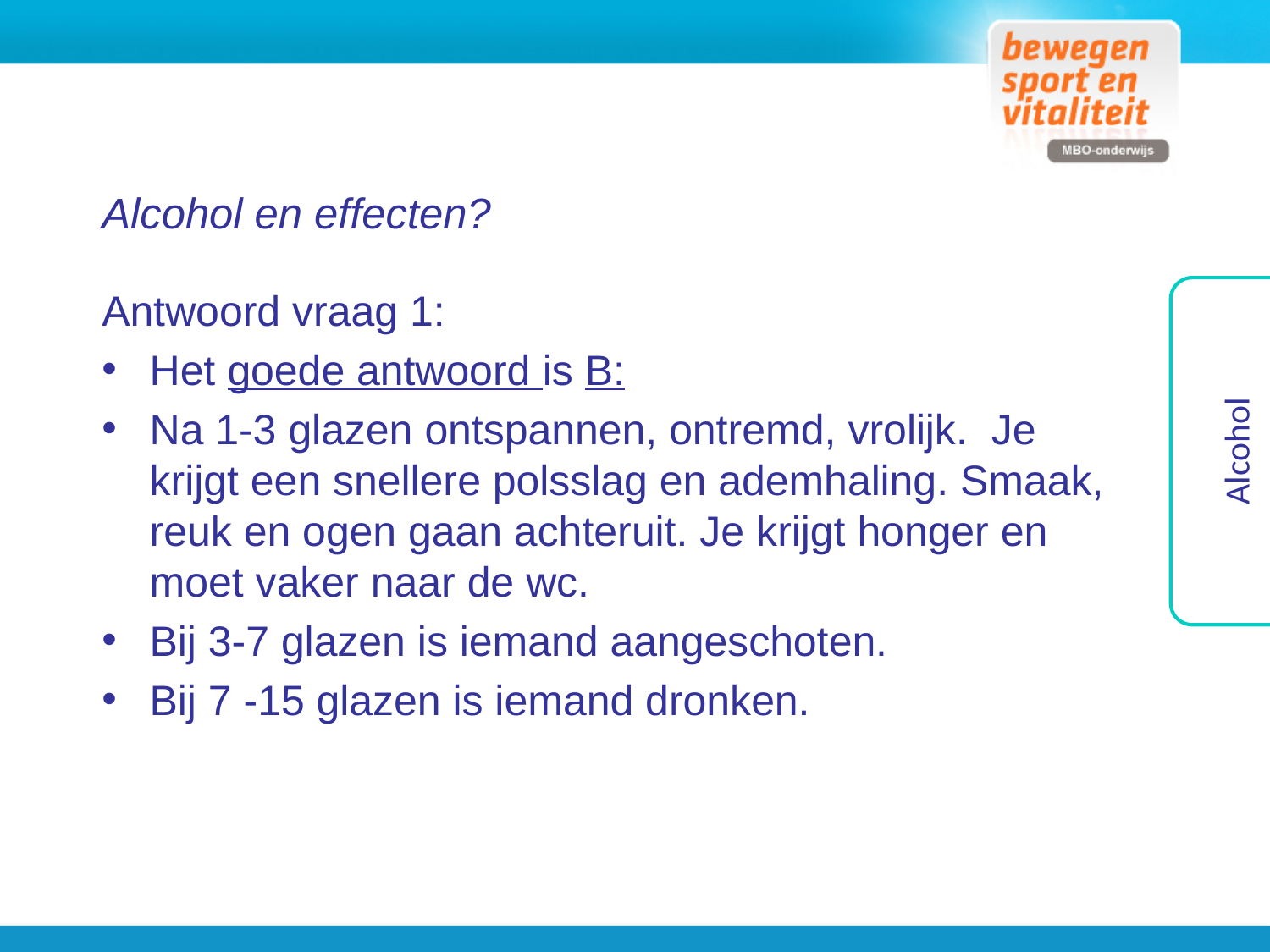

Alcohol en effecten?
Antwoord vraag 1:
Het goede antwoord is B:
Na 1-3 glazen ontspannen, ontremd, vrolijk.  Je krijgt een snellere polsslag en ademhaling. Smaak, reuk en ogen gaan achteruit. Je krijgt honger en moet vaker naar de wc.
Bij 3-7 glazen is iemand aangeschoten.
Bij 7 -15 glazen is iemand dronken.
Alcohol